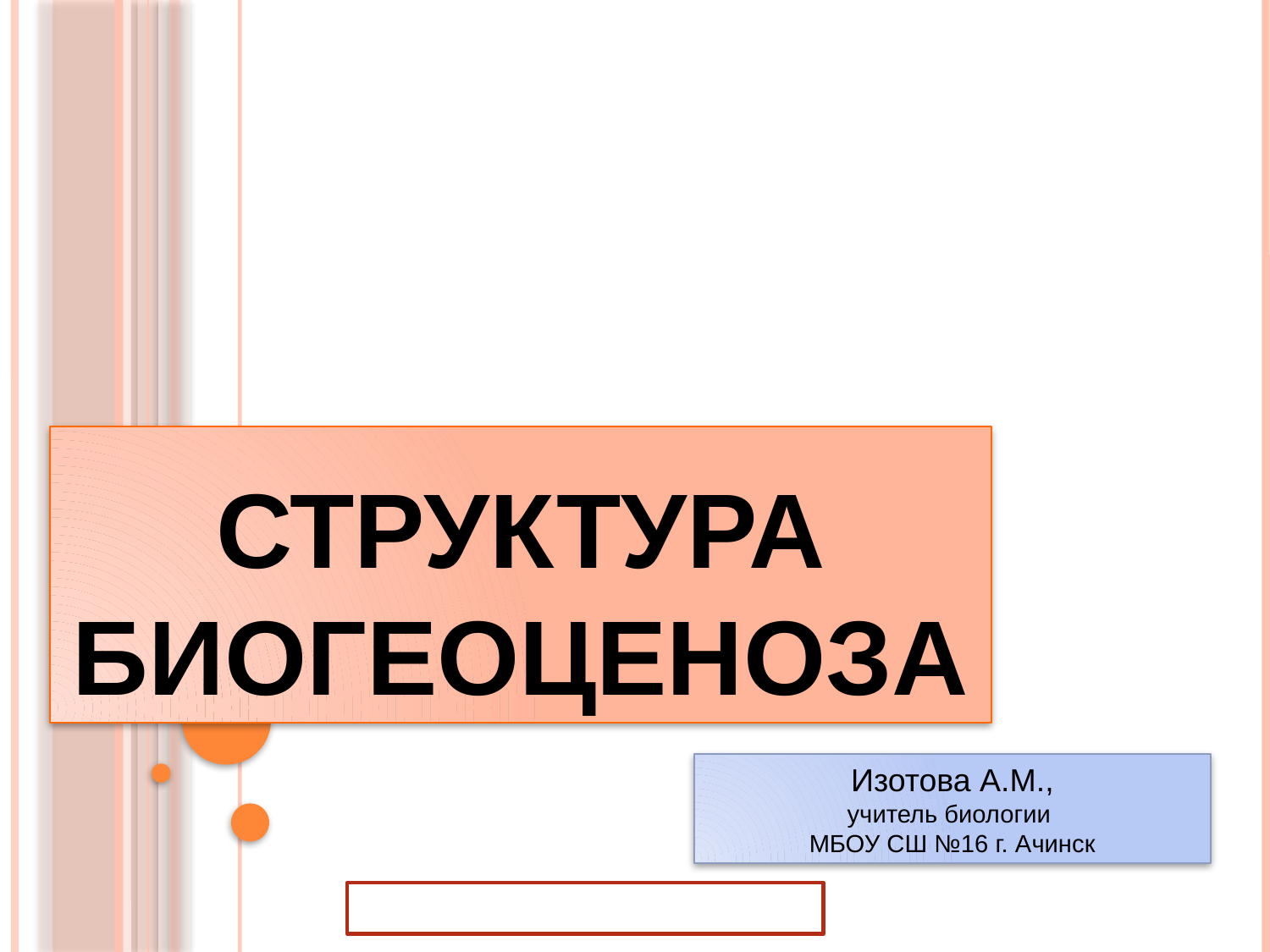

# СТРУКТУРА Биогеоценоза
Изотова А.М.,
учитель биологии
МБОУ СШ №16 г. Ачинск